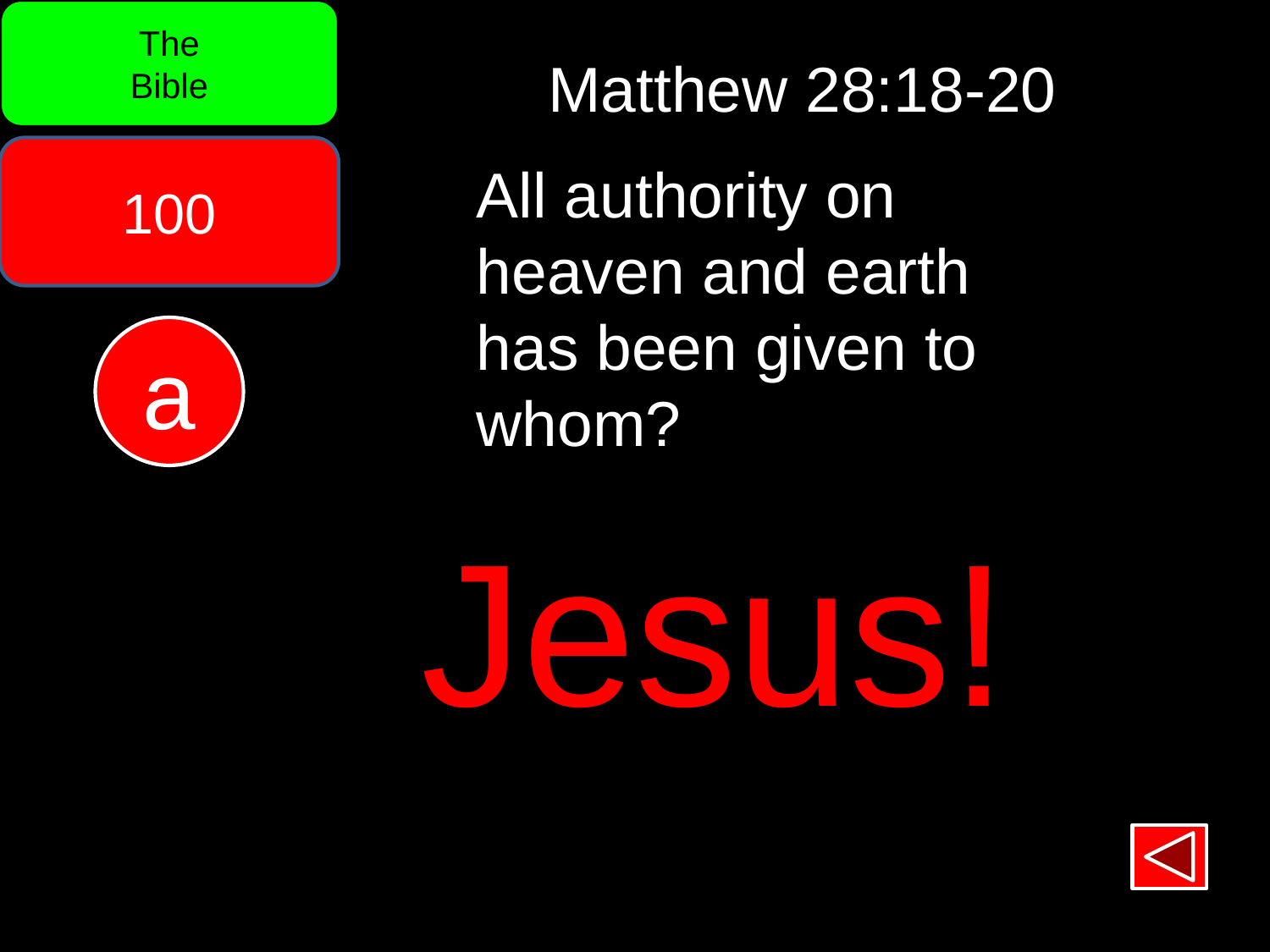

The
Bible
Matthew 28:18-20
100
All authority on
heaven and earth
has been given to
whom?
a
Jesus!